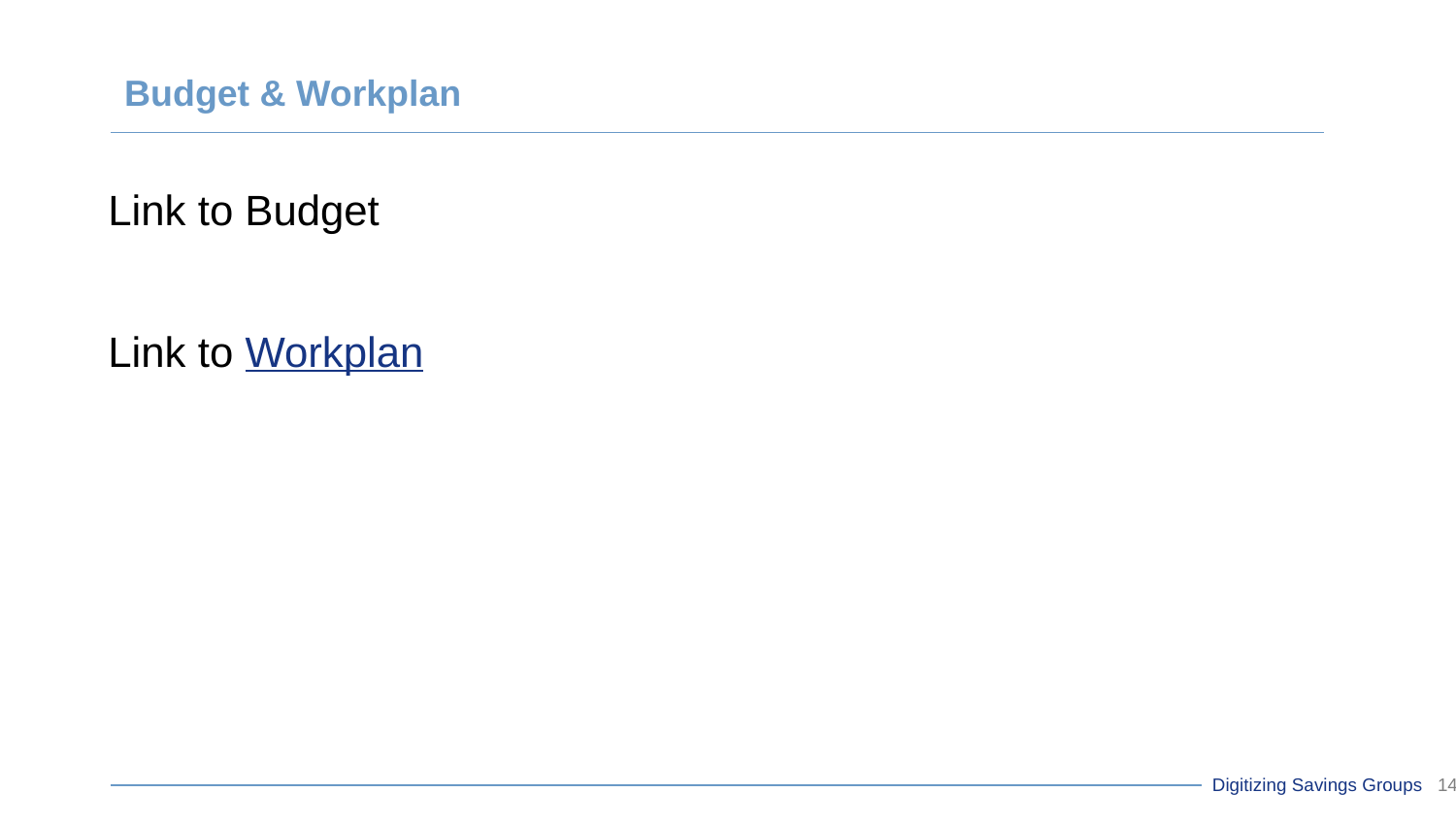

# Budget & Workplan
Link to Budget

Link to Workplan

Digitizing Savings Groups   14